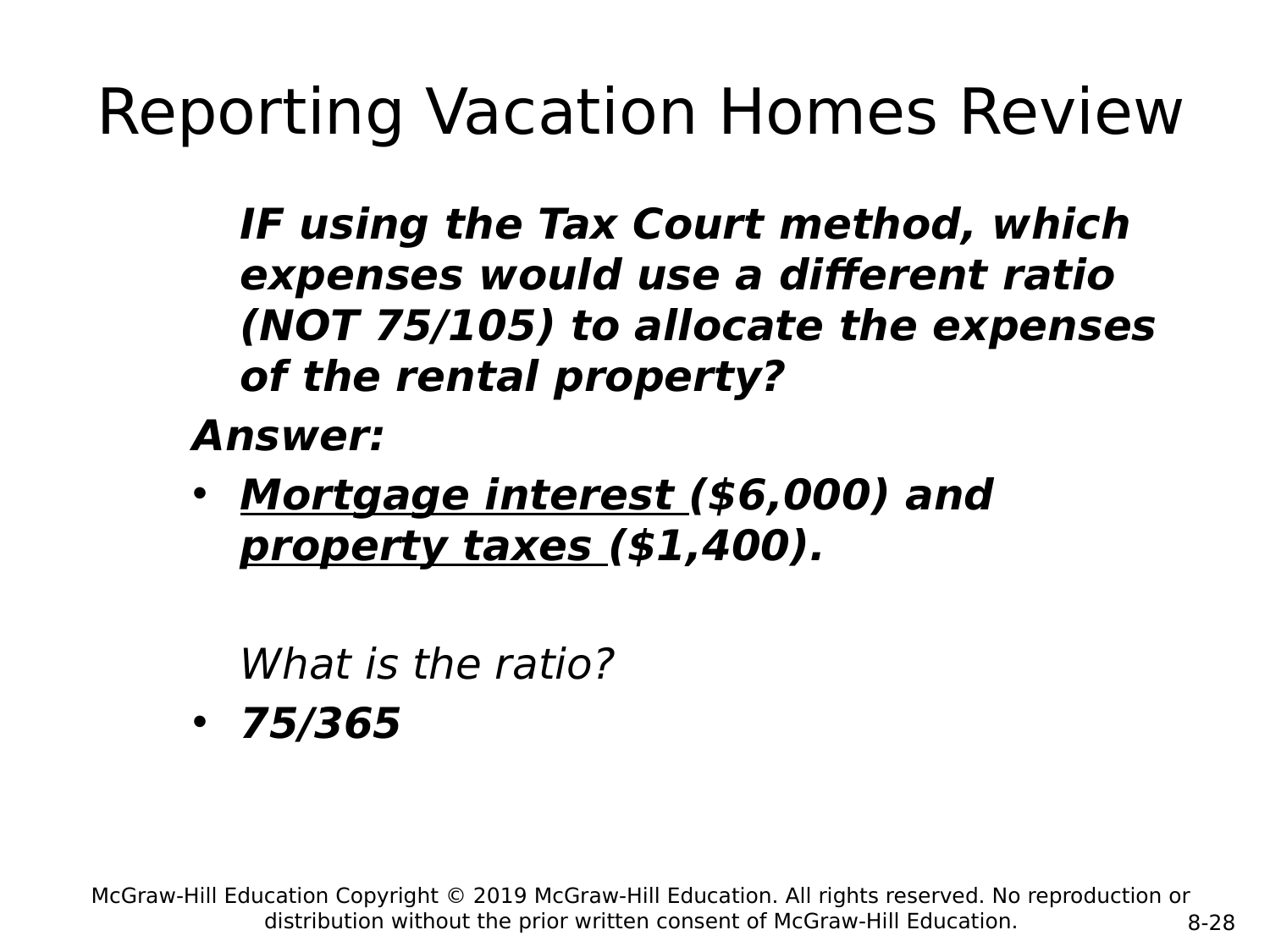

# Reporting Vacation Homes Review
	IF using the Tax Court method, which  expenses would use a different ratio (NOT 75/105) to allocate the expenses of the rental property?
Answer:
Mortgage interest ($6,000) and property taxes ($1,400).

	What is the ratio?
75/365
McGraw-Hill Education Copyright © 2019 McGraw-Hill Education. All rights reserved. No reproduction or distribution without the prior written consent of McGraw-Hill Education.
8-28